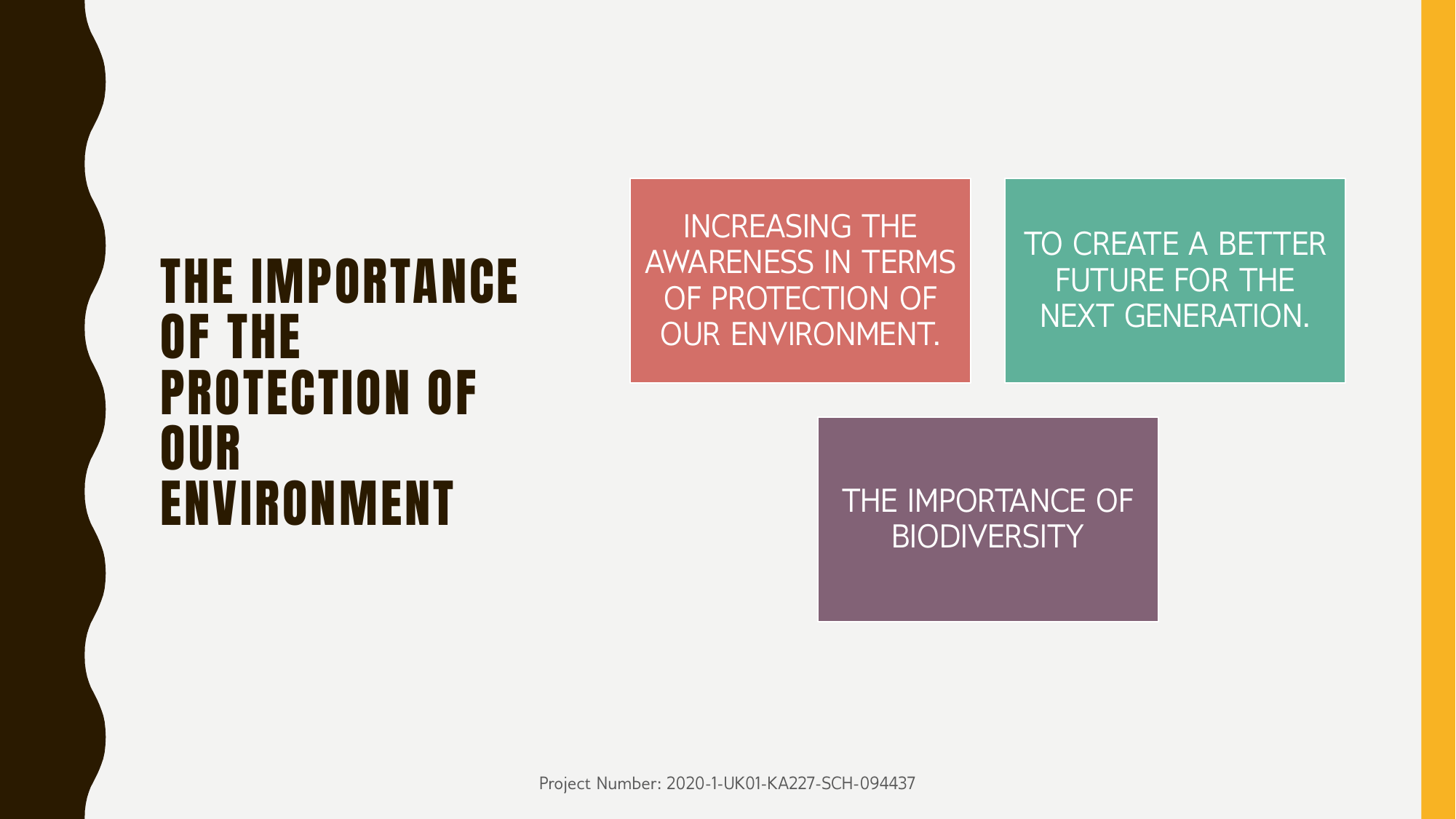

Increasing the awareness in terms of protection of our environment.
To create a better future for the next generation.
The importance of biodiversity
# the importance of the protection of our environment
Project Number: 2020-1-UK01-KA227-SCH-094437